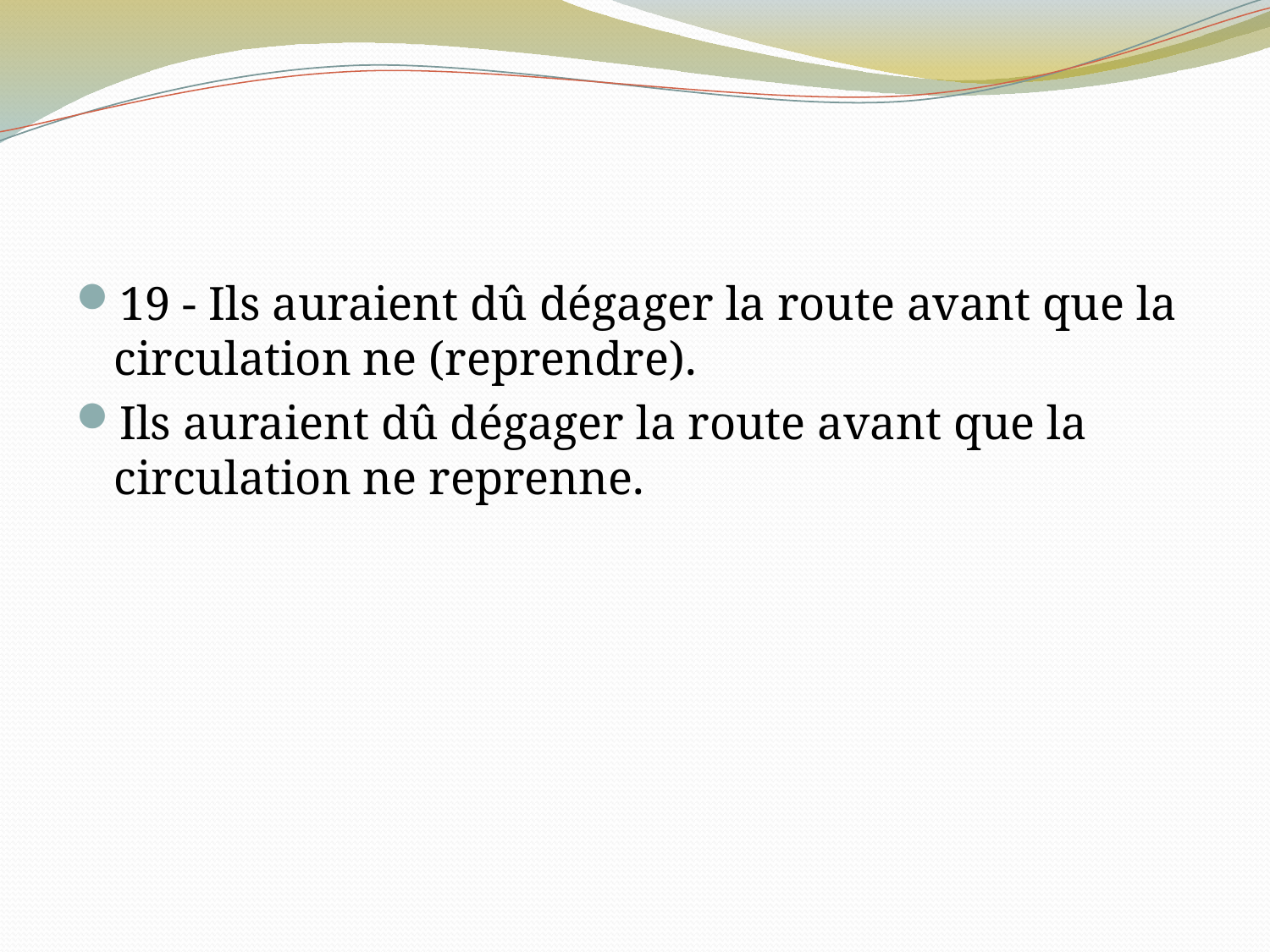

#
19 - Ils auraient dû dégager la route avant que la circulation ne (reprendre).
Ils auraient dû dégager la route avant que la circulation ne reprenne.